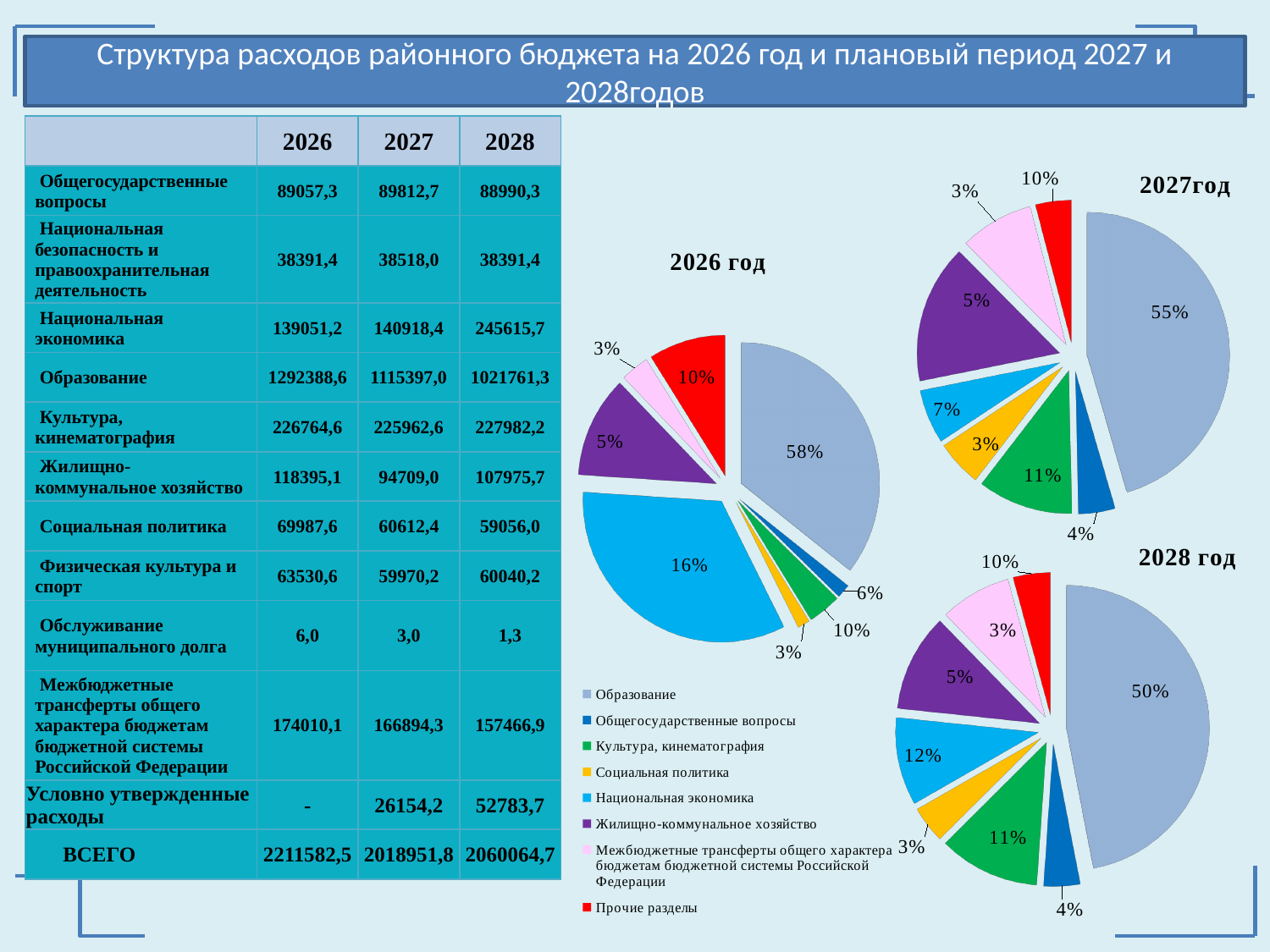

Структура расходов районного бюджета на 2026 год и плановый период 2027 и 2028годов
|  | 2026 | 2027 | 2028 |
| --- | --- | --- | --- |
| Общегосударственные вопросы | 89057,3 | 89812,7 | 88990,3 |
| Национальная безопасность и правоохранительная деятельность | 38391,4 | 38518,0 | 38391,4 |
| Национальная экономика | 139051,2 | 140918,4 | 245615,7 |
| Образование | 1292388,6 | 1115397,0 | 1021761,3 |
| Культура, кинематография | 226764,6 | 225962,6 | 227982,2 |
| Жилищно-коммунальное хозяйство | 118395,1 | 94709,0 | 107975,7 |
| Социальная политика | 69987,6 | 60612,4 | 59056,0 |
| Физическая культура и спорт | 63530,6 | 59970,2 | 60040,2 |
| Обслуживание муниципального долга | 6,0 | 3,0 | 1,3 |
| Межбюджетные трансферты общего характера бюджетам бюджетной системы Российской Федерации | 174010,1 | 166894,3 | 157466,9 |
| Условно утвержденные расходы | - | 26154,2 | 52783,7 |
| ВСЕГО | 2211582,5 | 2018951,8 | 2060064,7 |

[unsupported chart]

[unsupported chart]

[unsupported chart]